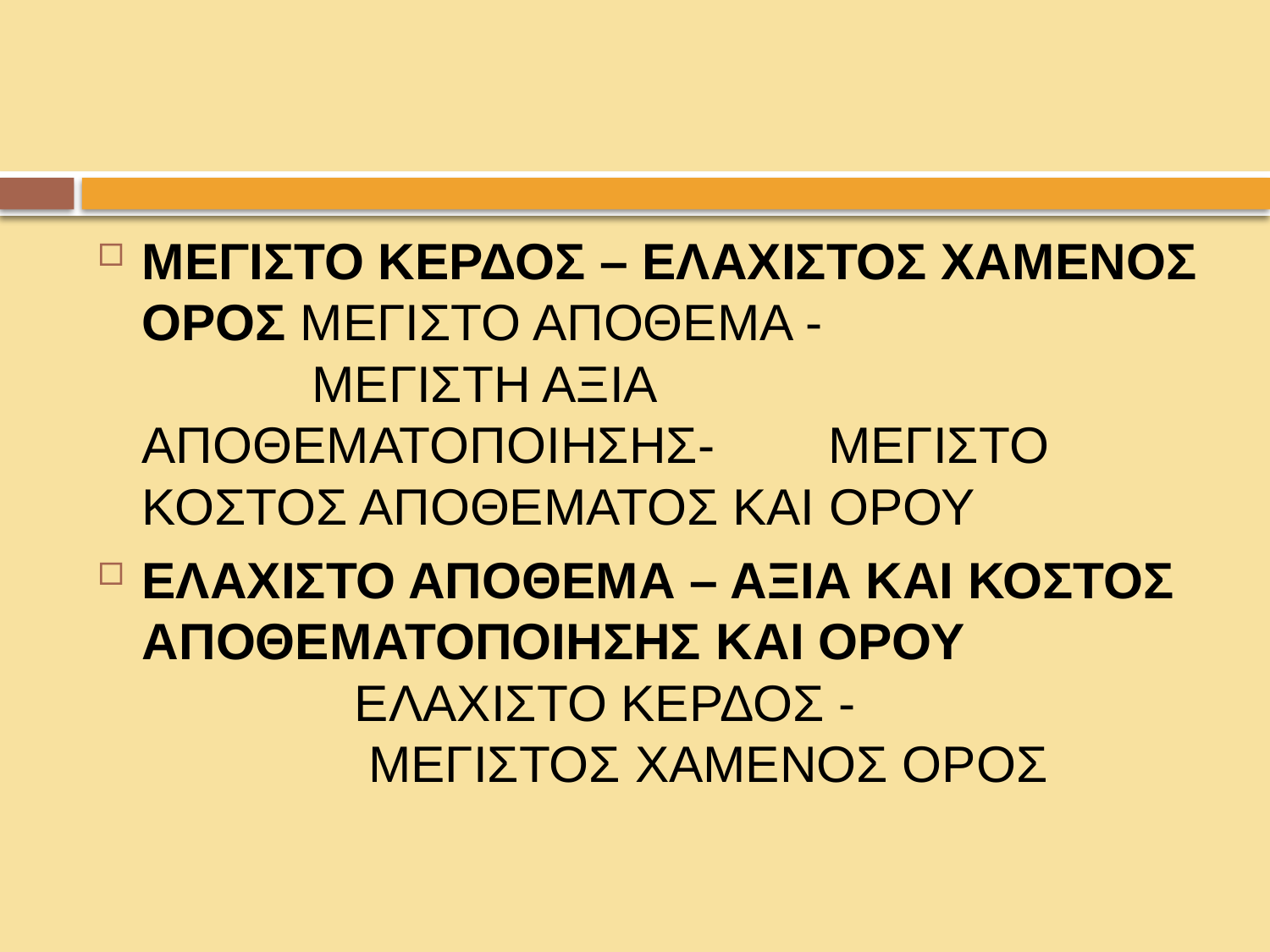

#
ΜΕΓΙΣΤΟ ΚΕΡΔΟΣ – ΕΛΑΧΙΣΤΟΣ ΧΑΜΕΝΟΣ ΟΡΟΣ ΜΕΓΙΣΤΟ ΑΠΟΘΕΜΑ -                                       ΜΕΓΙΣΤΗ ΑΞΙΑ ΑΠΟΘΕΜΑΤΟΠΟΙΗΣΗΣ-        ΜΕΓΙΣΤΟ ΚΟΣΤΟΣ ΑΠΟΘΕΜΑΤΟΣ ΚΑΙ ΟΡΟΥ
ΕΛΑΧΙΣΤΟ ΑΠΟΘΕΜΑ – ΑΞΙΑ ΚΑΙ ΚΟΣΤΟΣ ΑΠΟΘΕΜΑΤΟΠΟΙΗΣΗΣ ΚΑΙ ΟΡΟΥ                                ΕΛΑΧΙΣΤΟ ΚΕΡΔΟΣ -                                         ΜΕΓΙΣΤΟΣ ΧΑΜΕΝΟΣ ΟΡΟΣ